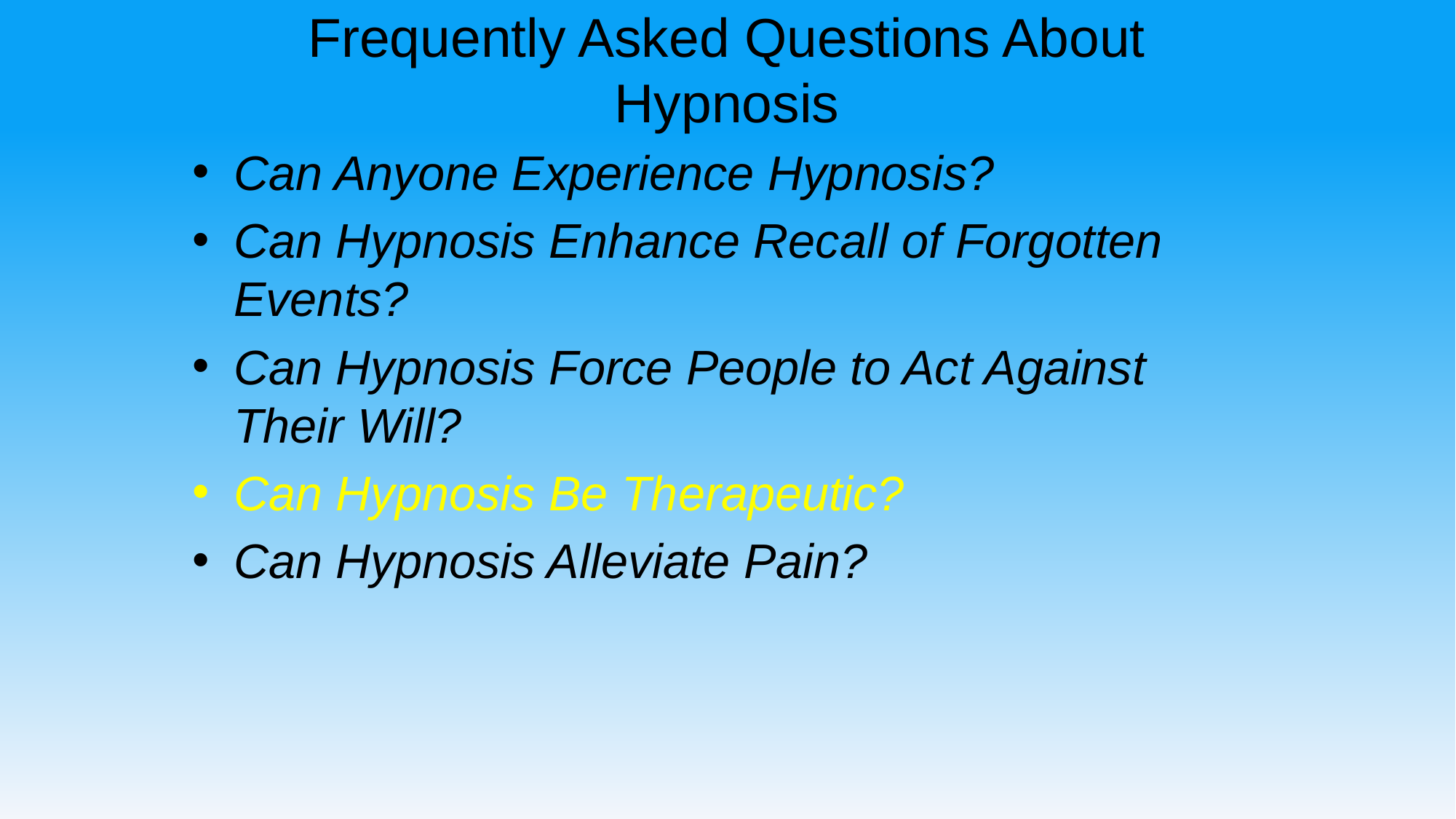

# Frequently Asked Questions About Hypnosis
Can Anyone Experience Hypnosis?
Can Hypnosis Enhance Recall of Forgotten Events?
Can Hypnosis Force People to Act Against Their Will?
Can Hypnosis Be Therapeutic?
Can Hypnosis Alleviate Pain?